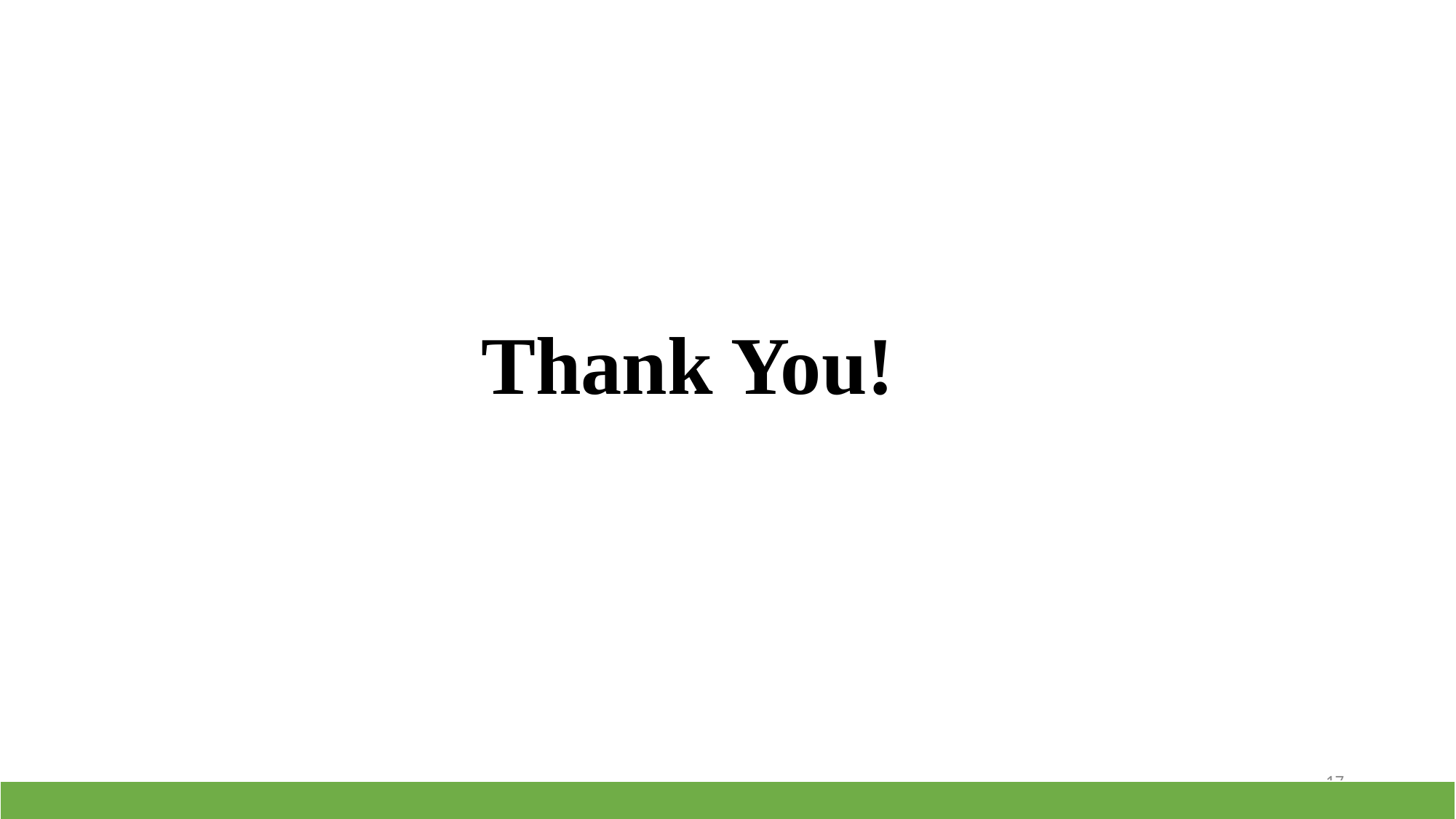

Thank You!
17
|  |
| --- |